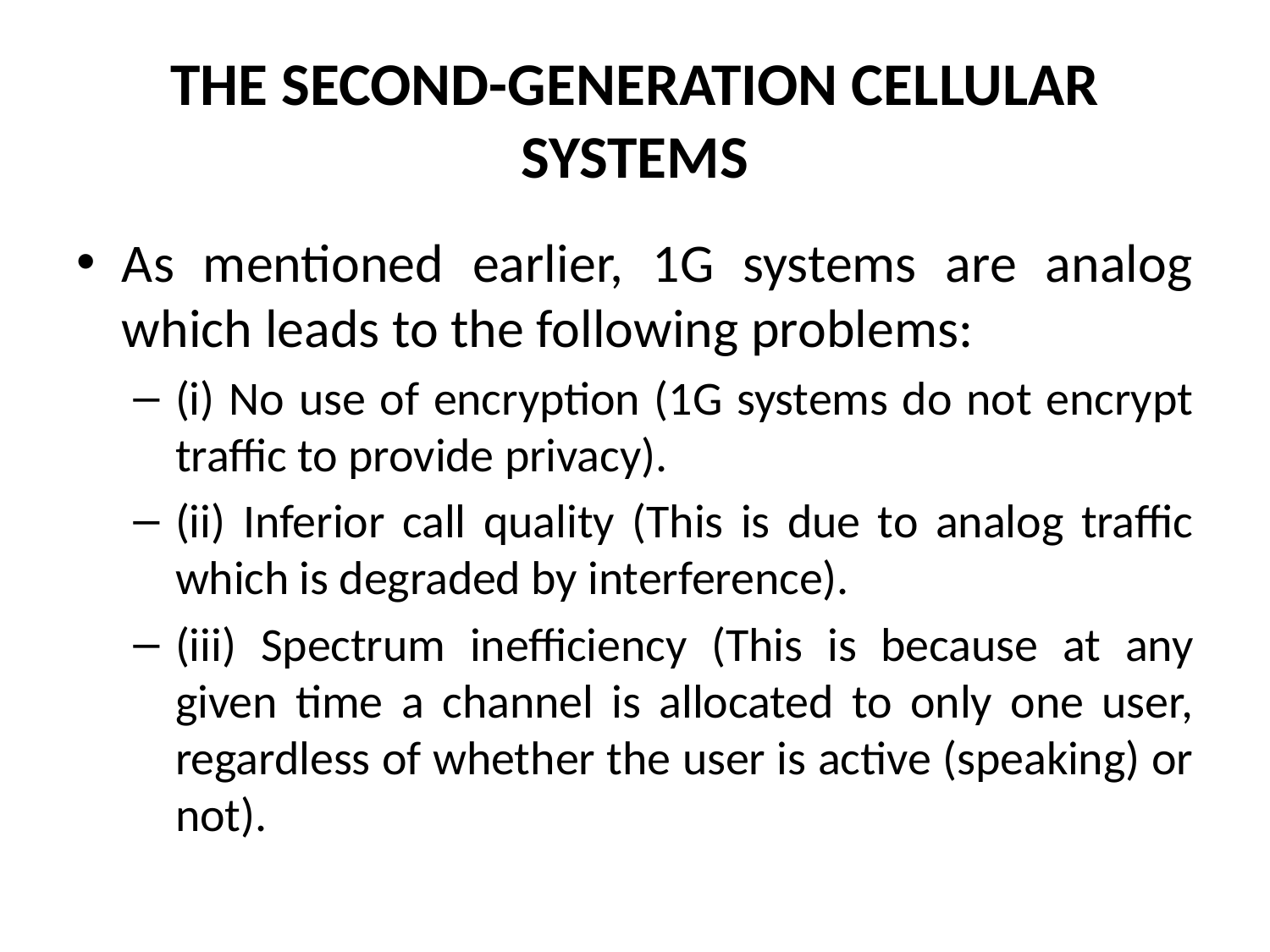

# THE SECOND-GENERATION CELLULAR SYSTEMS
As mentioned earlier, 1G systems are analog which leads to the following problems:
(i) No use of encryption (1G systems do not encrypt traffic to provide privacy).
(ii) Inferior call quality (This is due to analog traffic which is degraded by interference).
(iii) Spectrum inefficiency (This is because at any given time a channel is allocated to only one user, regardless of whether the user is active (speaking) or not).